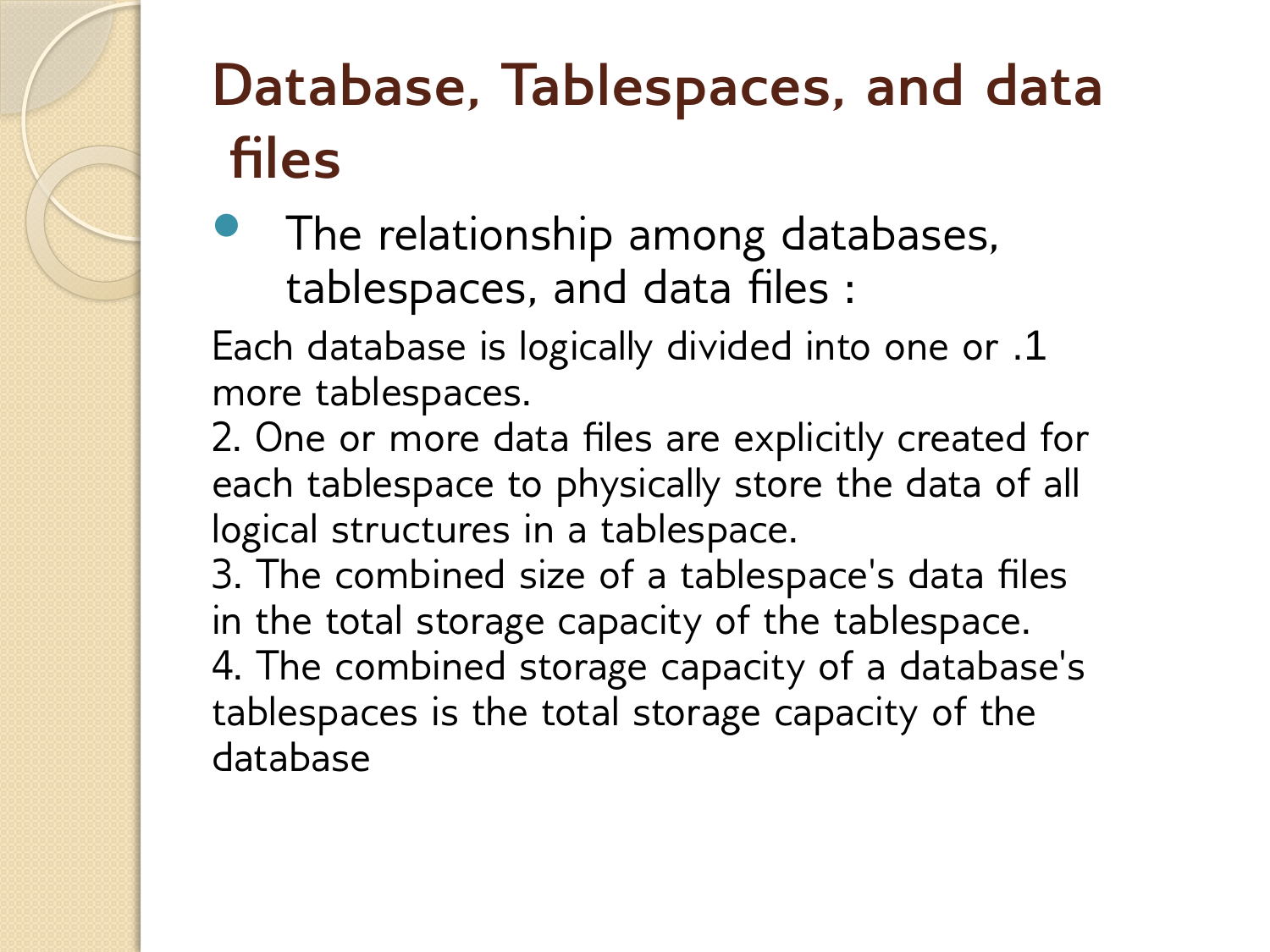

# Database, Tablespaces, and data files
The relationship among databases, tablespaces, and data files :
     1. Each database is logically divided into one or more tablespaces.
2. One or more data files are explicitly created for each tablespace to physically store the data of all logical structures in a tablespace.
3. The combined size of a tablespace's data files in the total storage capacity of the tablespace.
4. The combined storage capacity of a database's tablespaces is the total storage capacity of the database